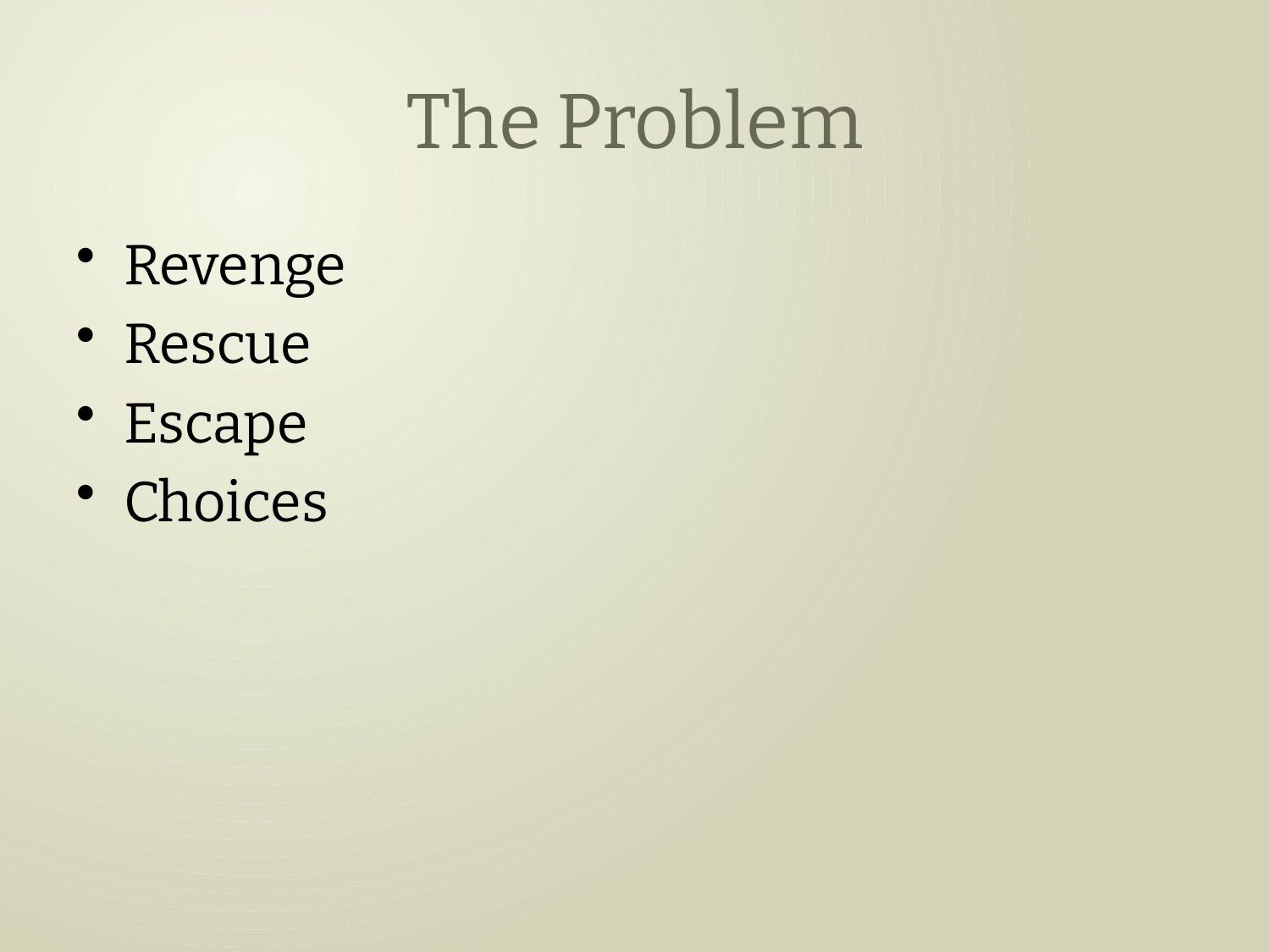

# The Problem
Revenge
Rescue
Escape
Choices